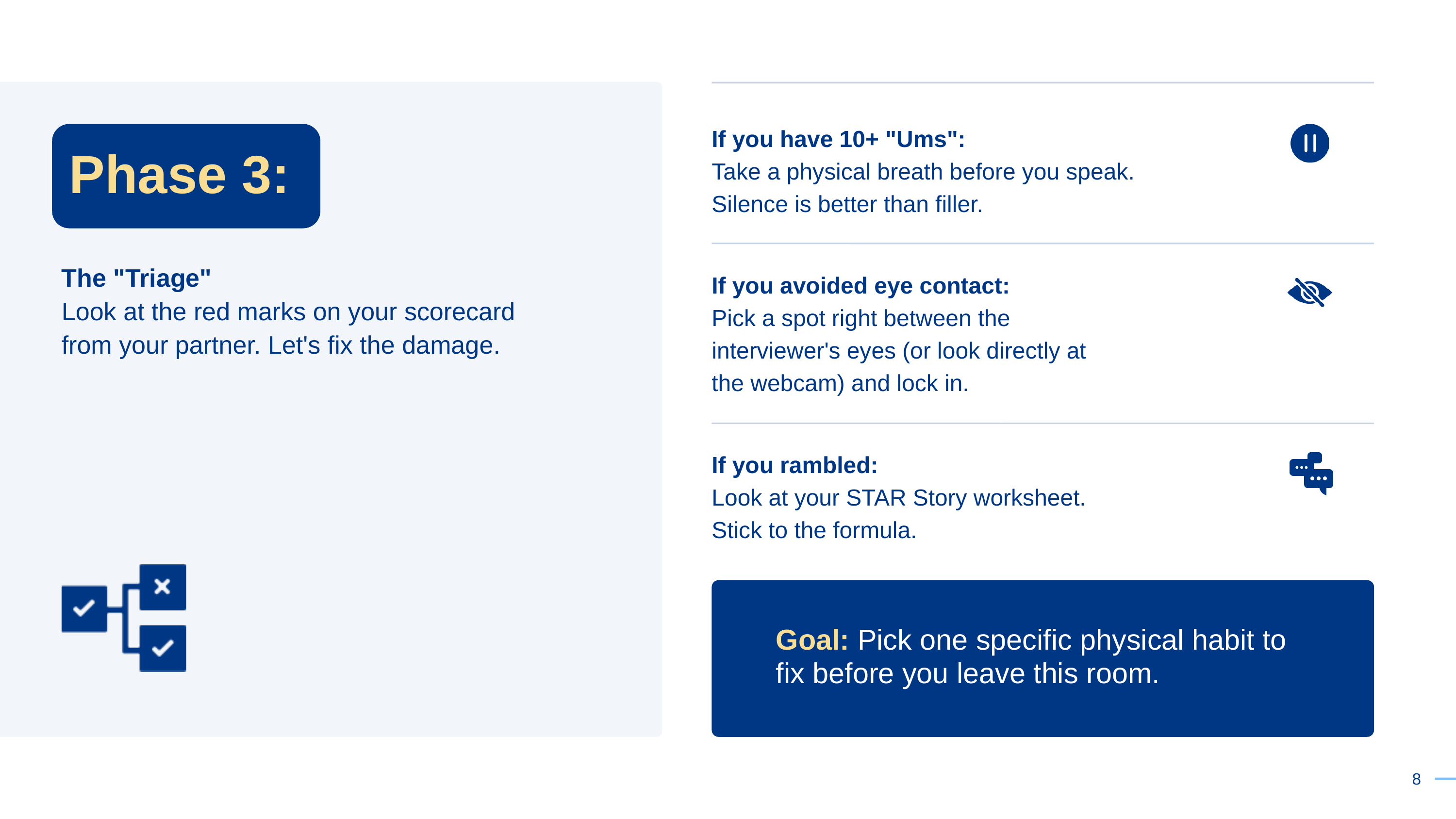

If you have 10+ "Ums":
Take a physical breath before you speak. Silence is better than filler.

Phase 3:

The "Triage"
Look at the red marks on your scorecard from your partner. Let's fix the damage.
If you avoided eye contact:
Pick a spot right between the interviewer's eyes (or look directly at the webcam) and lock in.

If you rambled:
Look at your STAR Story worksheet. Stick to the formula.

Goal: Pick one specific physical habit to fix before you leave this room.
8